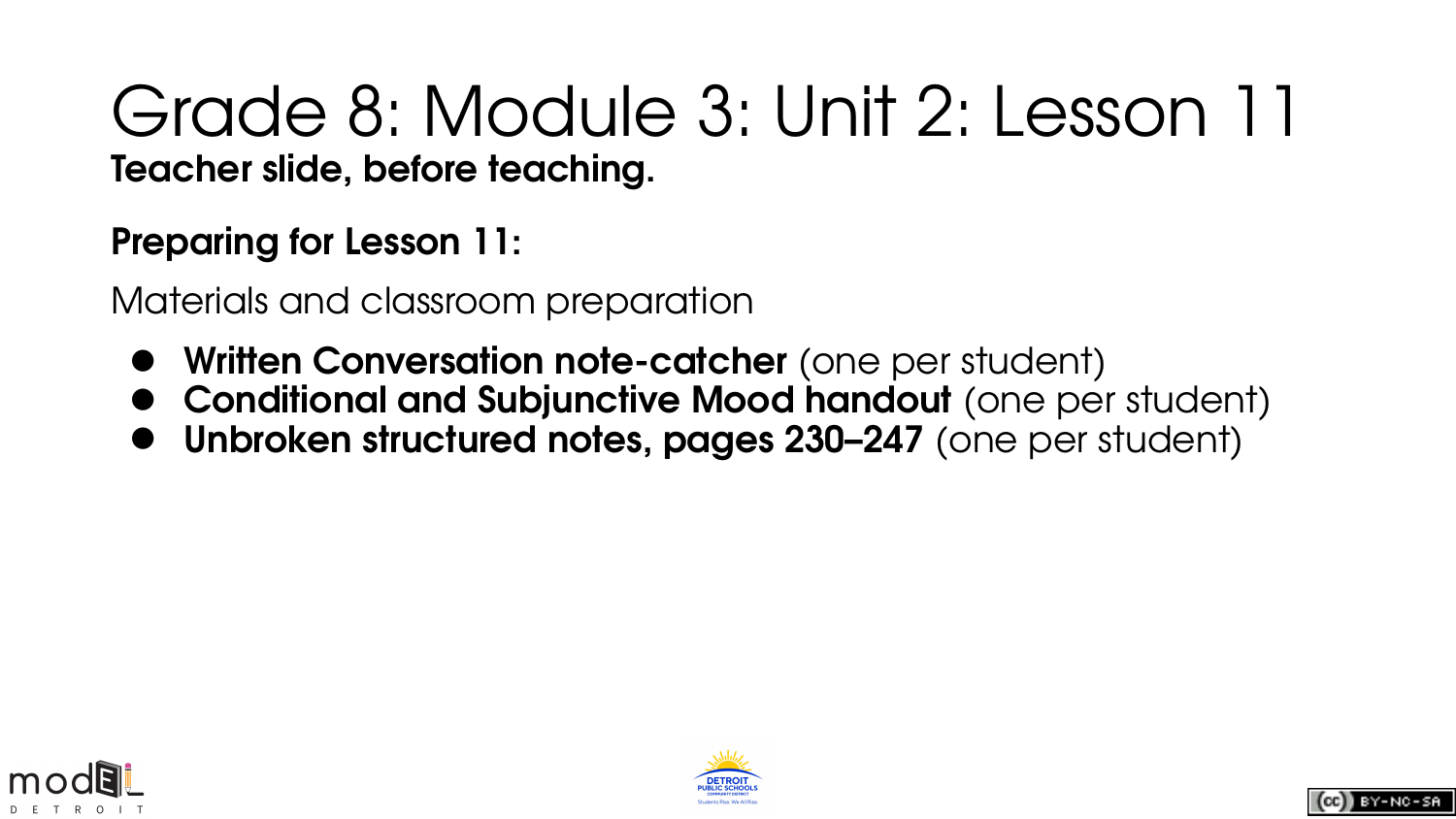

# Grade 8: Module 3: Unit 2: Lesson 11
Teacher slide, before teaching.

Preparing for Lesson 11:
Materials and classroom preparation
Written Conversation note-catcher (one per student)
Conditional and Subjunctive Mood handout (one per student)
Unbroken structured notes, pages 230–247 (one per student)